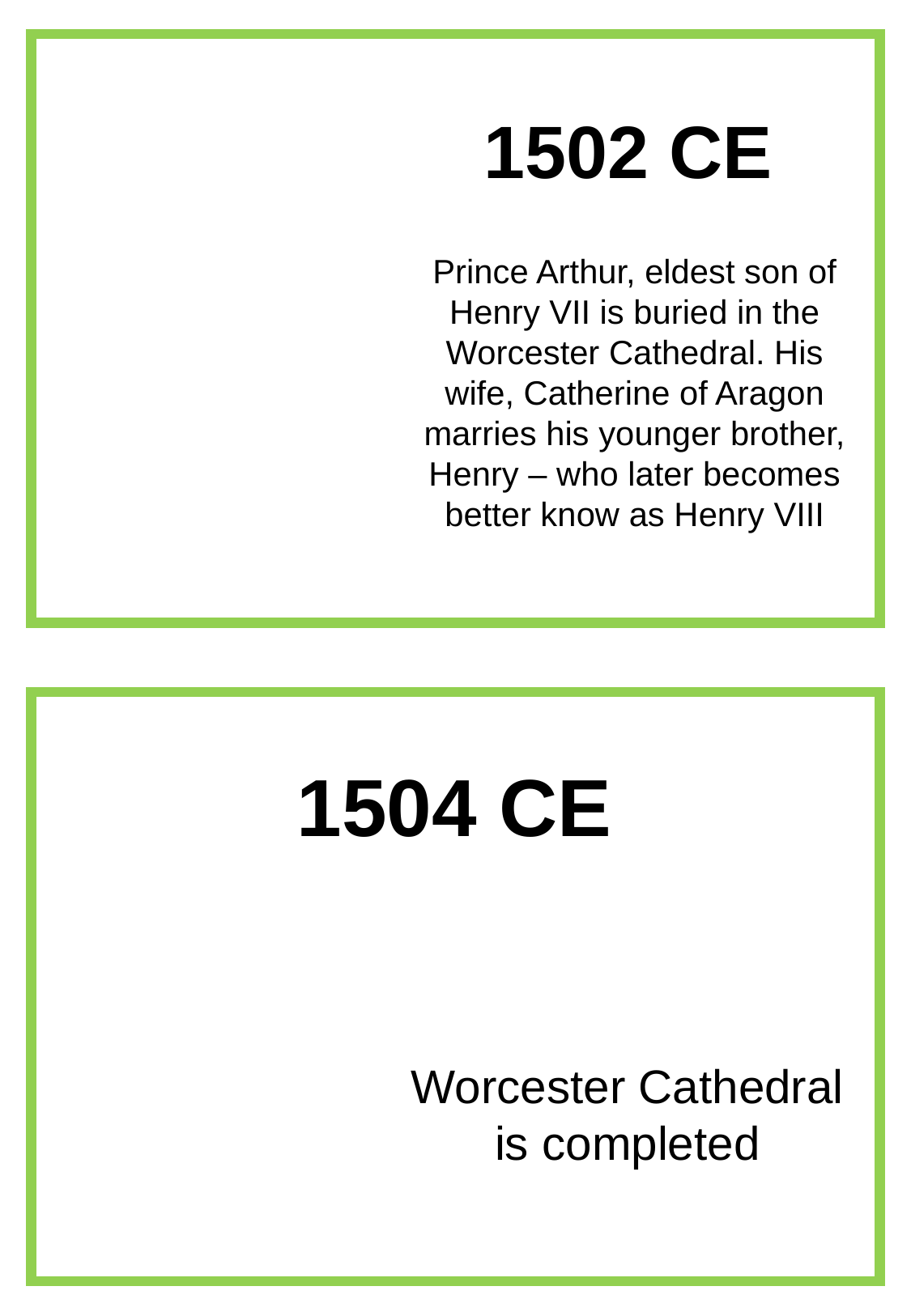

1502 CE

Prince Arthur, eldest son of Henry VII is buried in the Worcester Cathedral. His wife, Catherine of Aragon marries his younger brother, Henry – who later becomes better know as Henry VIII

1504 CE

Worcester Cathedral is completed